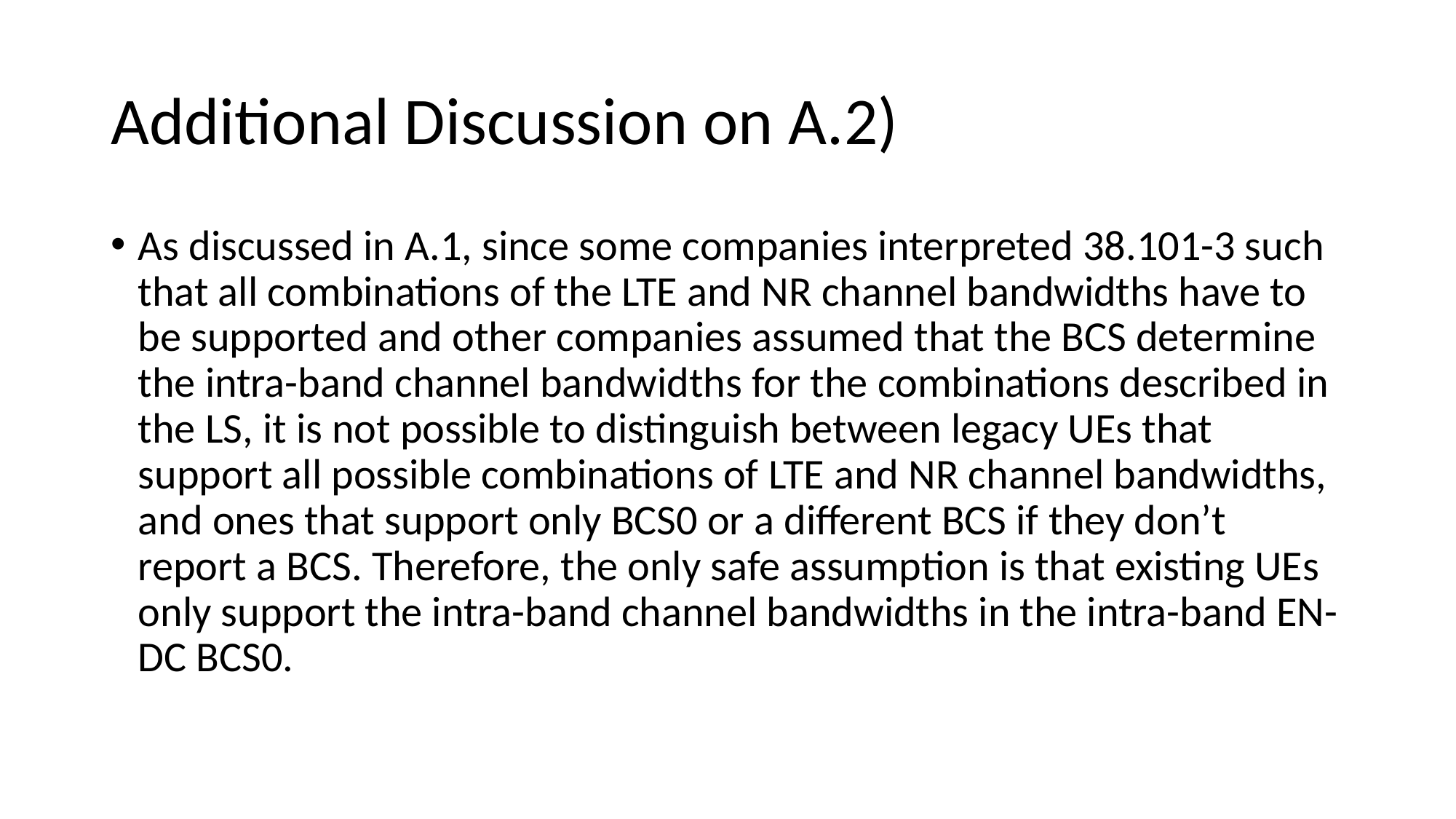

# Additional Discussion on A.2)
As discussed in A.1, since some companies interpreted 38.101-3 such that all combinations of the LTE and NR channel bandwidths have to be supported and other companies assumed that the BCS determine the intra-band channel bandwidths for the combinations described in the LS, it is not possible to distinguish between legacy UEs that support all possible combinations of LTE and NR channel bandwidths, and ones that support only BCS0 or a different BCS if they don’t report a BCS. Therefore, the only safe assumption is that existing UEs only support the intra-band channel bandwidths in the intra-band EN-DC BCS0.